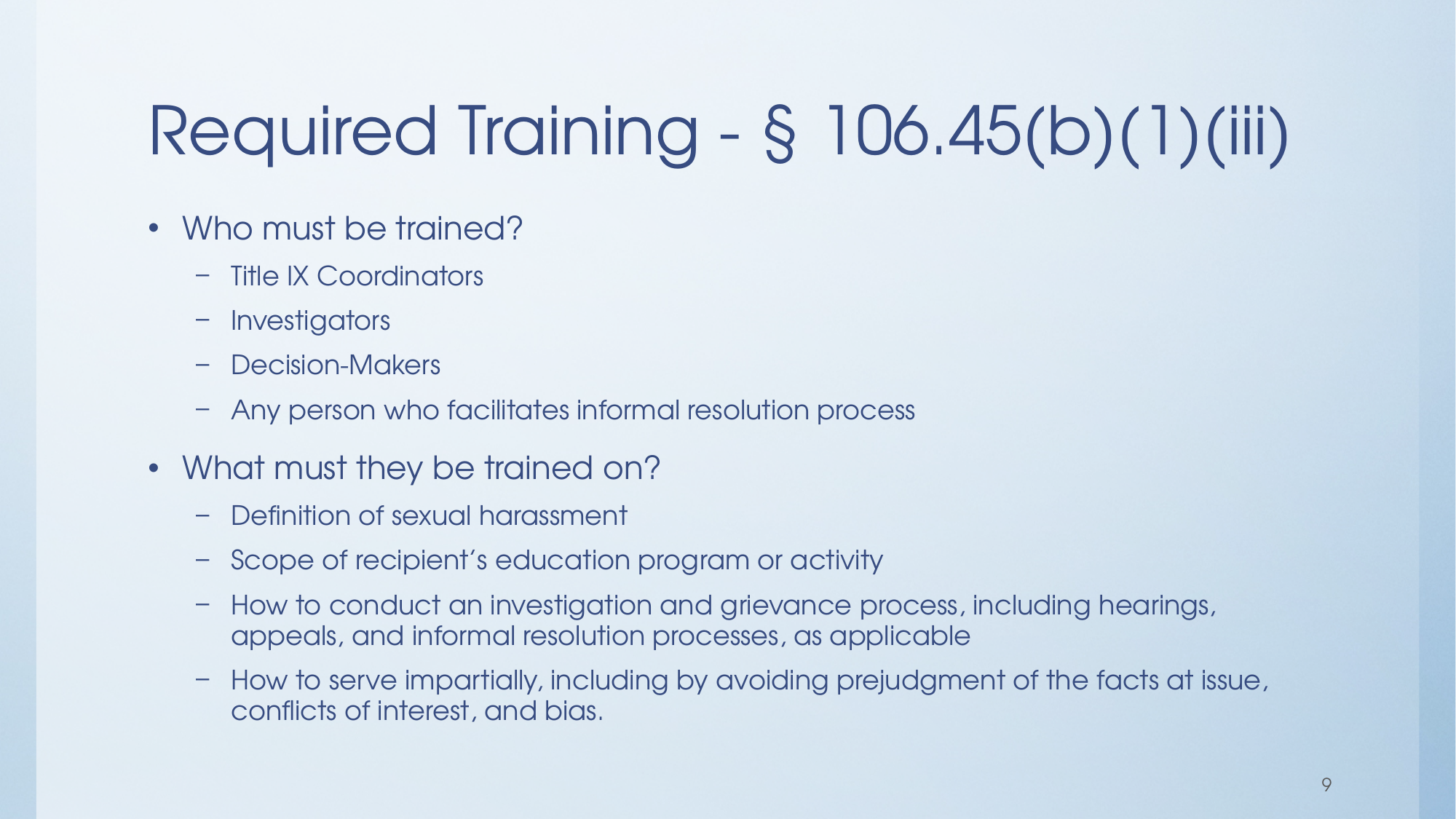

# Required Training - § 106.45(b)(1)(iii)
Who must be trained?
Title IX Coordinators
Investigators
Decision-Makers
Any person who facilitates informal resolution process
What must they be trained on?
Definition of sexual harassment
Scope of recipient’s education program or activity
How to conduct an investigation and grievance process, including hearings, appeals, and informal resolution processes, as applicable
How to serve impartially, including by avoiding prejudgment of the facts at issue, conflicts of interest, and bias.
9